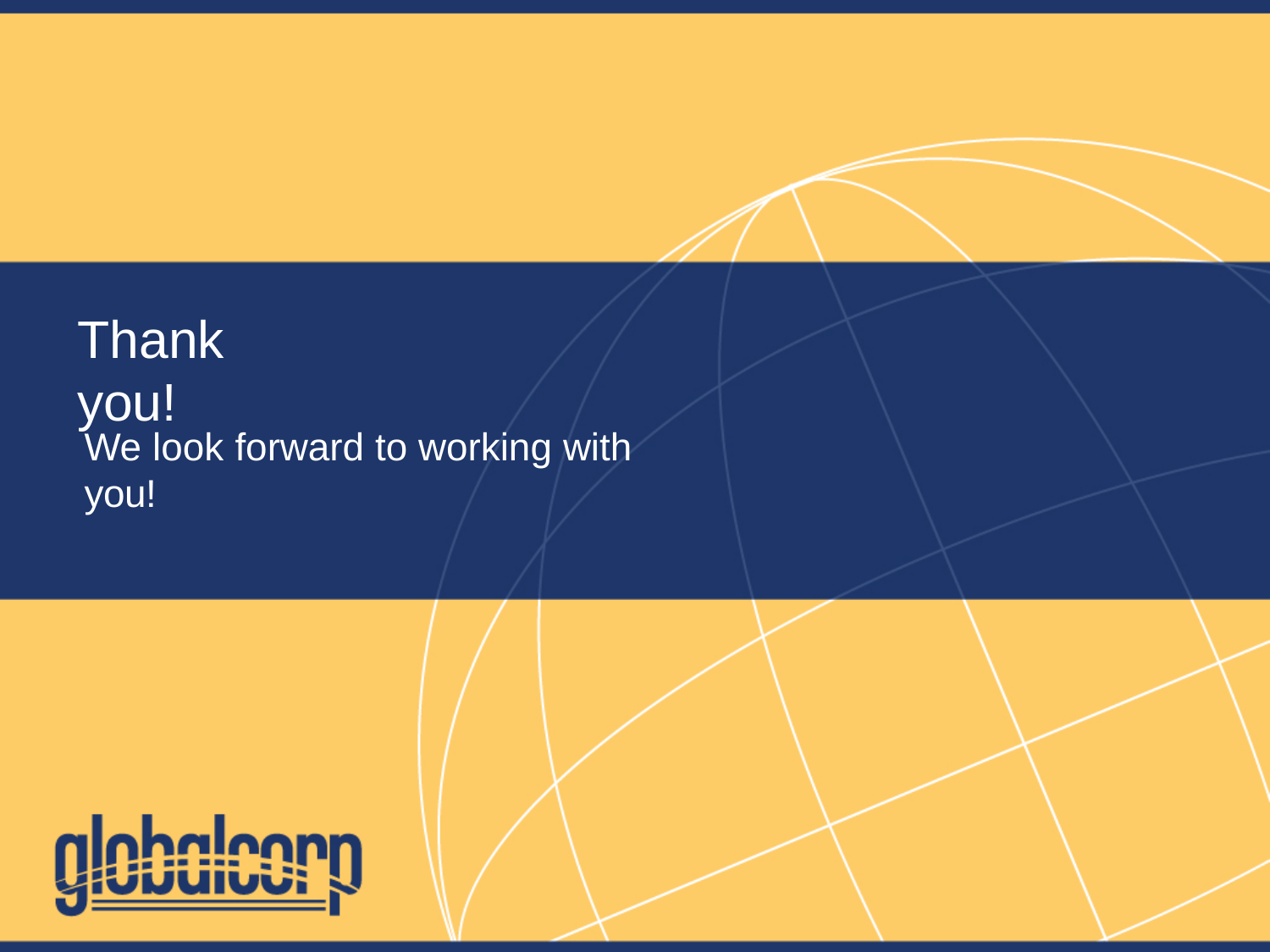

# Thank you!
We look forward to working with you!